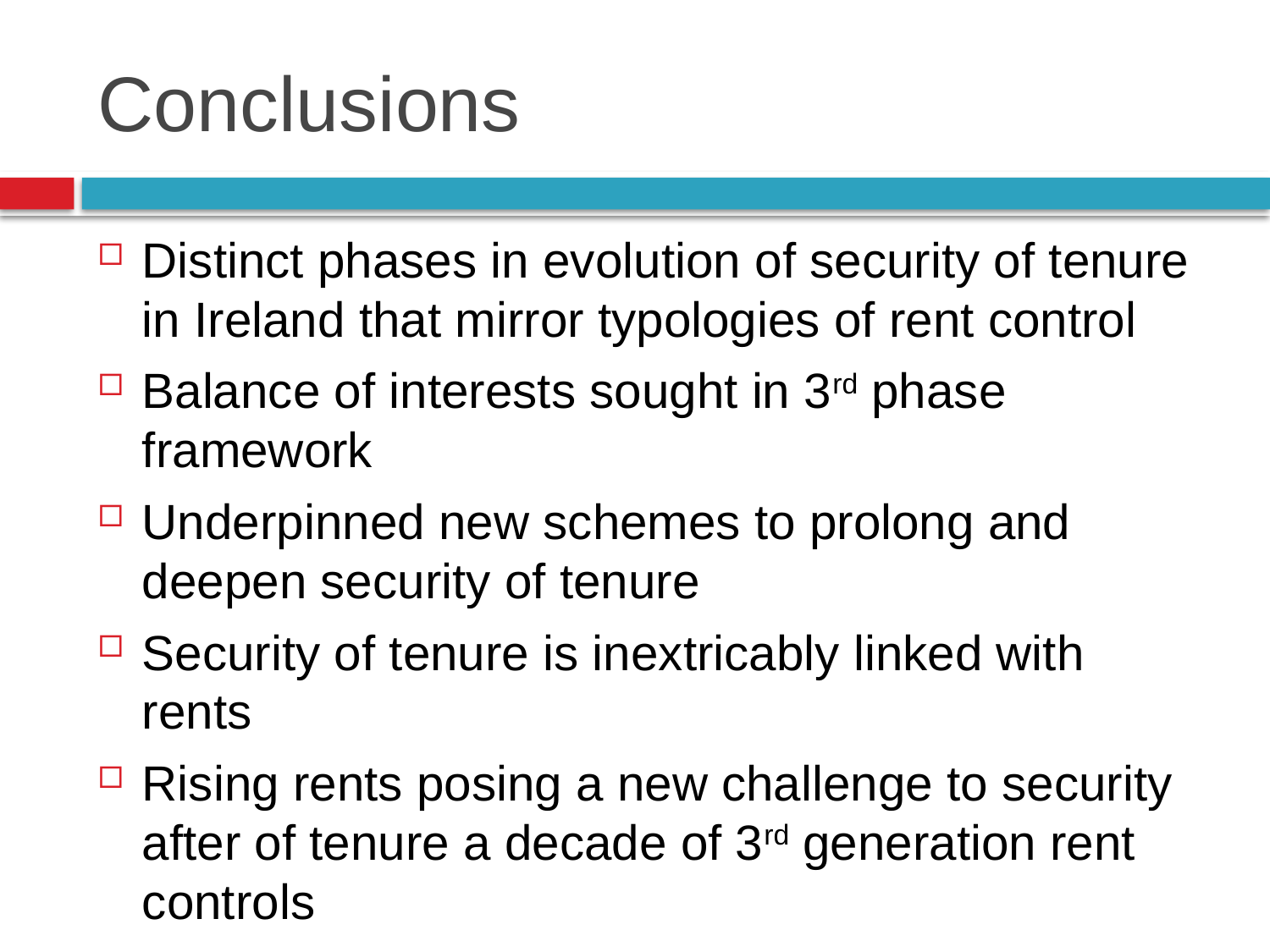

# Conclusions
Distinct phases in evolution of security of tenure in Ireland that mirror typologies of rent control
Balance of interests sought in 3rd phase framework
Underpinned new schemes to prolong and deepen security of tenure
Security of tenure is inextricably linked with rents
Rising rents posing a new challenge to security after of tenure a decade of 3rd generation rent controls
Rent regulation under consideration